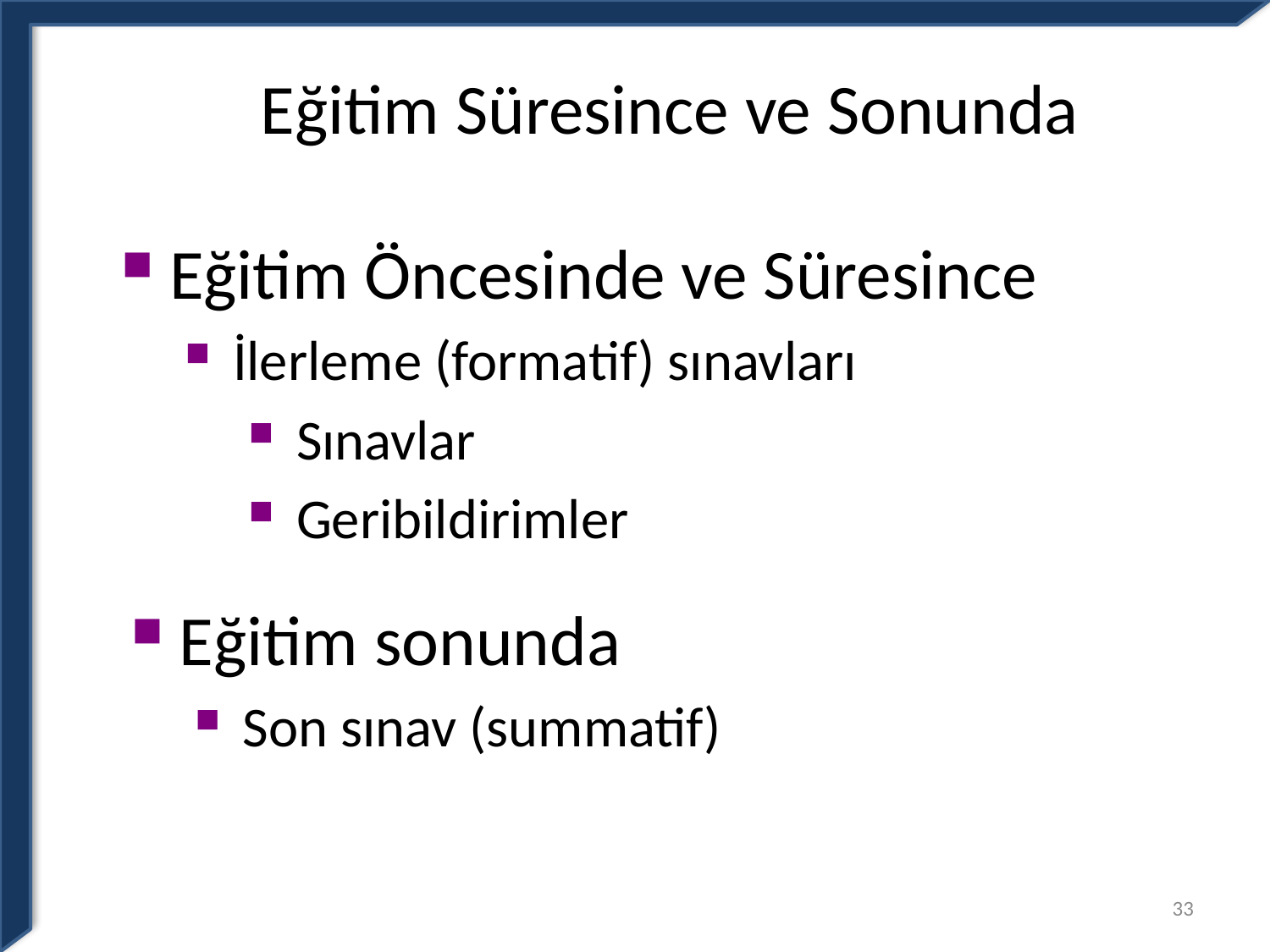

# Eğitim Süresince ve Sonunda
Eğitim Öncesinde ve Süresince
İlerleme (formatif) sınavları
Sınavlar
Geribildirimler
Eğitim sonunda
Son sınav (summatif)
33